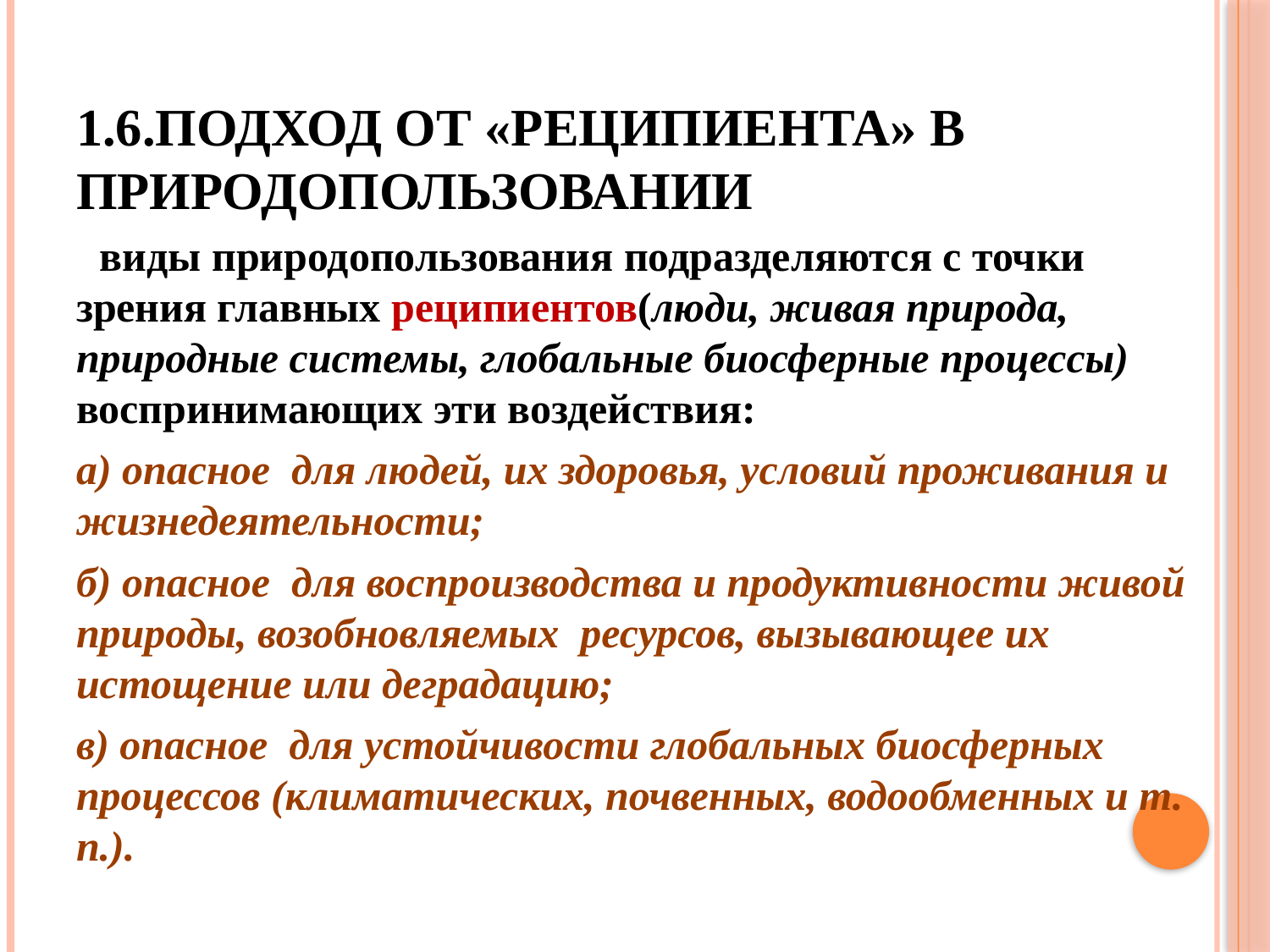

1.6.ПОДХОД ОТ «РЕЦИПИЕНТА» В ПРИРОДОПОЛЬЗОВАНИИ
  виды природопользования подразделяются с точки зрения главных реципиентов(люди, живая природа, природные системы, глобальные биосферные процессы) воспринимающих эти воздействия:
а) опасное  для людей, их здоровья, условий проживания и жизнедеятельности;
б) опасное  для воспроизводства и продуктивности живой природы, возобновляемых  ресурсов, вызывающее их истощение или деградацию;
в) опасное  для устойчивости глобальных биосферных процессов (климатических, почвенных, водообменных и т. п.).